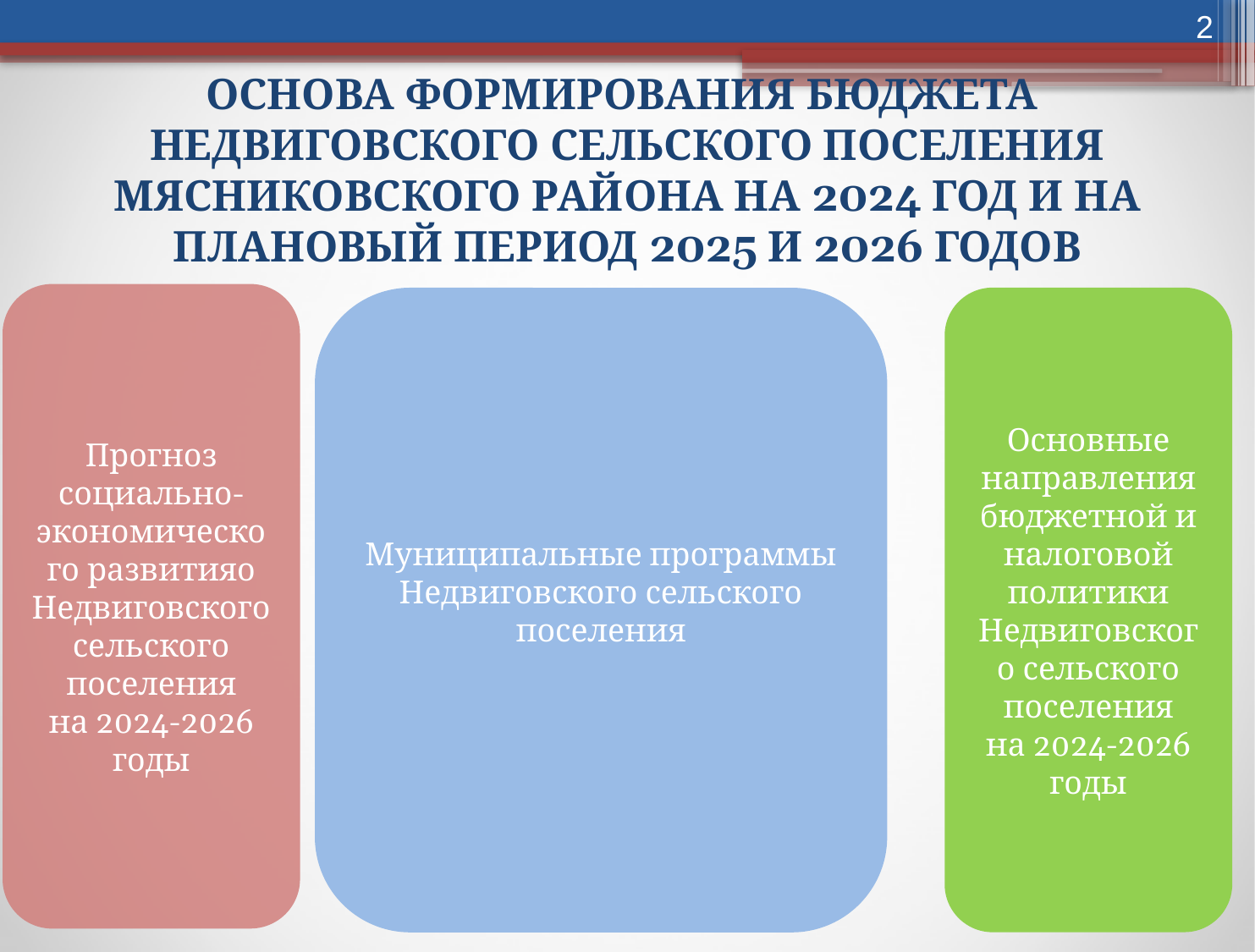

2
# Основа формирования бюджета  недвиговского сельского поселения Мясниковского района на 2024 год и на плановый период 2025 и 2026 годов
Прогноз социально-экономического развитияо Недвиговского сельского поселения
на 2024-2026 годы
Основные направления бюджетной и налоговой политики Недвиговского сельского поселения
на 2024-2026 годы
Муниципальные программы Недвиговского сельского поселения